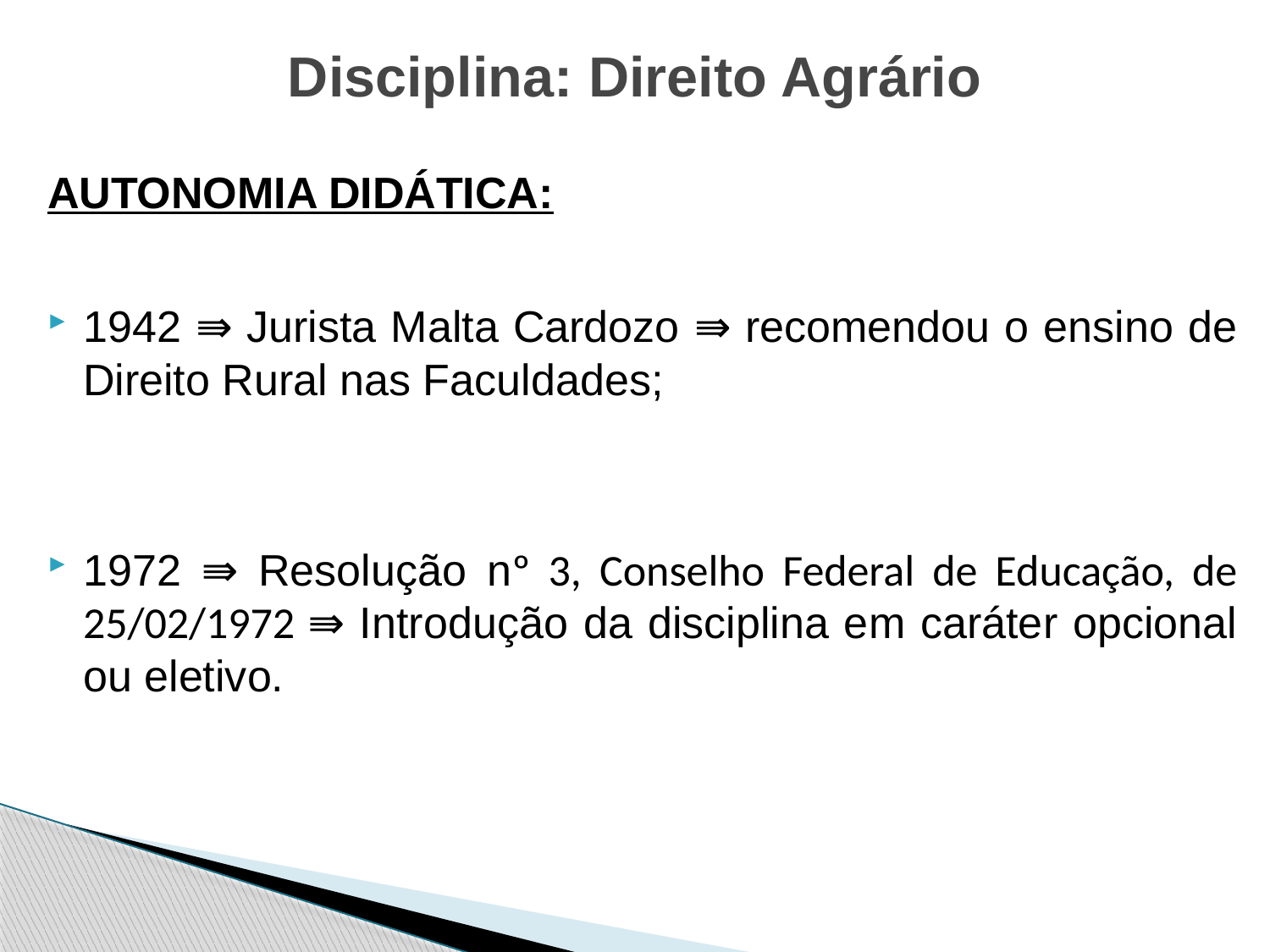

Disciplina: Direito Agrário
AUTONOMIA DIDÁTICA:

1942 ⇛ Jurista Malta Cardozo ⇛ recomendou o ensino de Direito Rural nas Faculdades;

1972 ⇛ Resolução nº 3, Conselho Federal de Educação, de 25/02/1972 ⇛ Introdução da disciplina em caráter opcional ou eletivo.